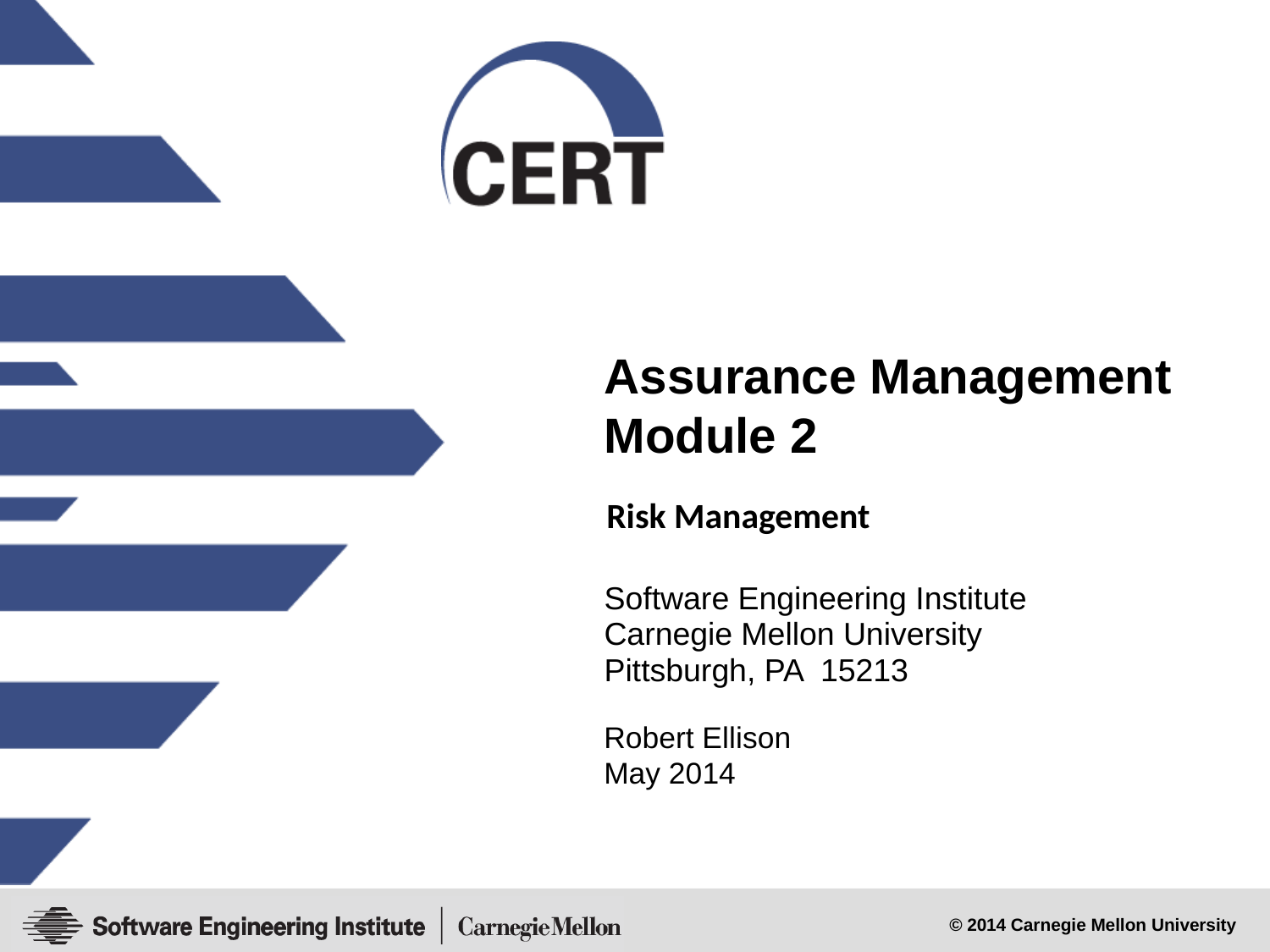

Assurance Management
Module 2
Risk Management
Robert Ellison
May 2014